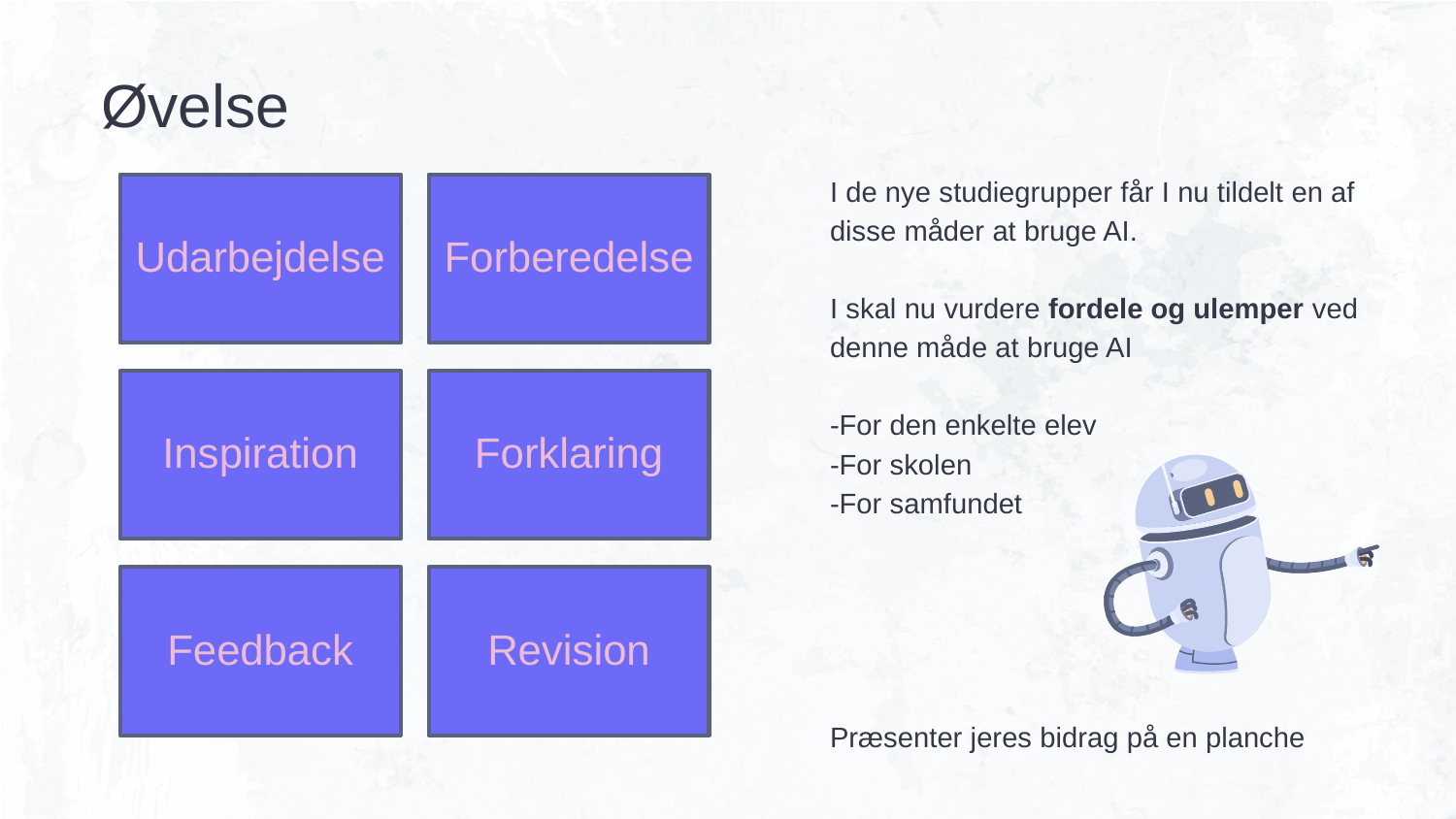

Øvelse
I de nye studiegrupper får I nu tildelt en af disse måder at bruge AI.

I skal nu vurdere fordele og ulemper ved denne måde at bruge AI

-For den enkelte elev
-For skolen
-For samfundet

Præsenter jeres bidrag på en planche
Udarbejdelse
Forberedelse
Inspiration
Forklaring
Feedback
Revision